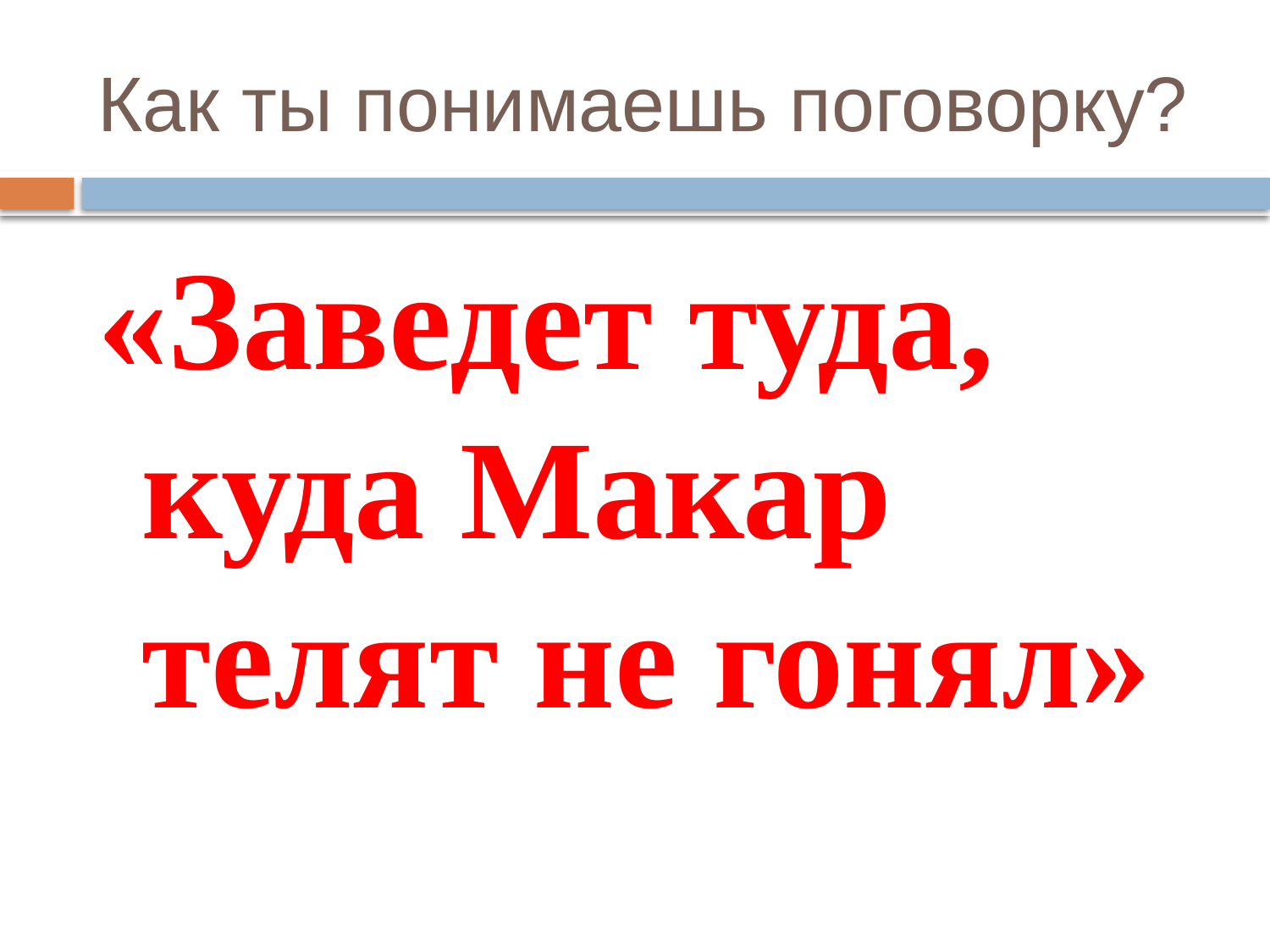

# Как ты понимаешь поговорку?
«Заведет туда, куда Макар телят не гонял»